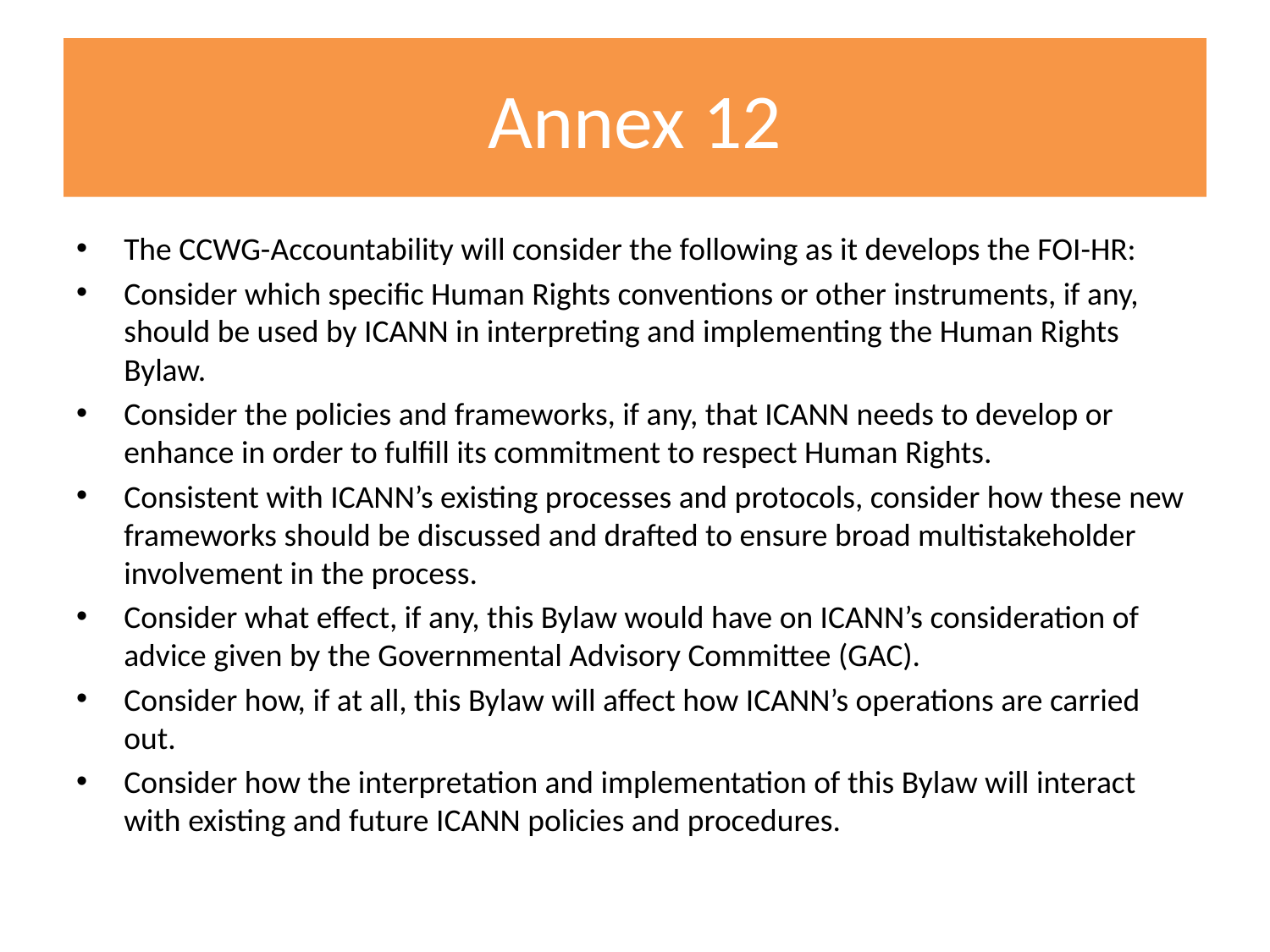

# Annex 12
The CCWG-Accountability will consider the following as it develops the FOI-HR:
Consider which specific Human Rights conventions or other instruments, if any, should be used by ICANN in interpreting and implementing the Human Rights Bylaw.
Consider the policies and frameworks, if any, that ICANN needs to develop or enhance in order to fulfill its commitment to respect Human Rights.
Consistent with ICANN’s existing processes and protocols, consider how these new frameworks should be discussed and drafted to ensure broad multistakeholder involvement in the process.
Consider what effect, if any, this Bylaw would have on ICANN’s consideration of advice given by the Governmental Advisory Committee (GAC).
Consider how, if at all, this Bylaw will affect how ICANN’s operations are carried out.
Consider how the interpretation and implementation of this Bylaw will interact with existing and future ICANN policies and procedures.